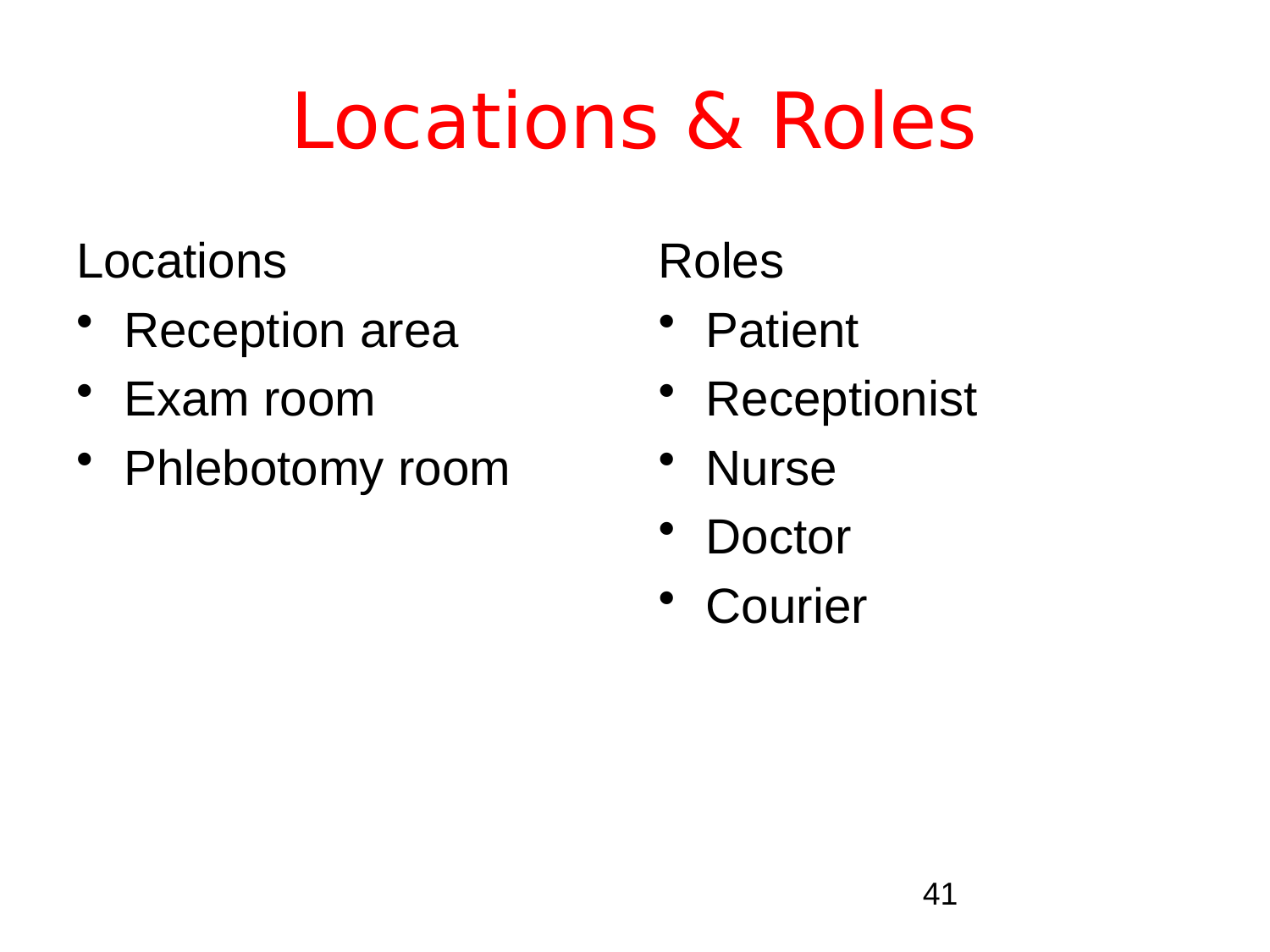

# Locations & Roles
Locations
Reception area
Exam room
Phlebotomy room
Roles
Patient
Receptionist
Nurse
Doctor
Courier
41